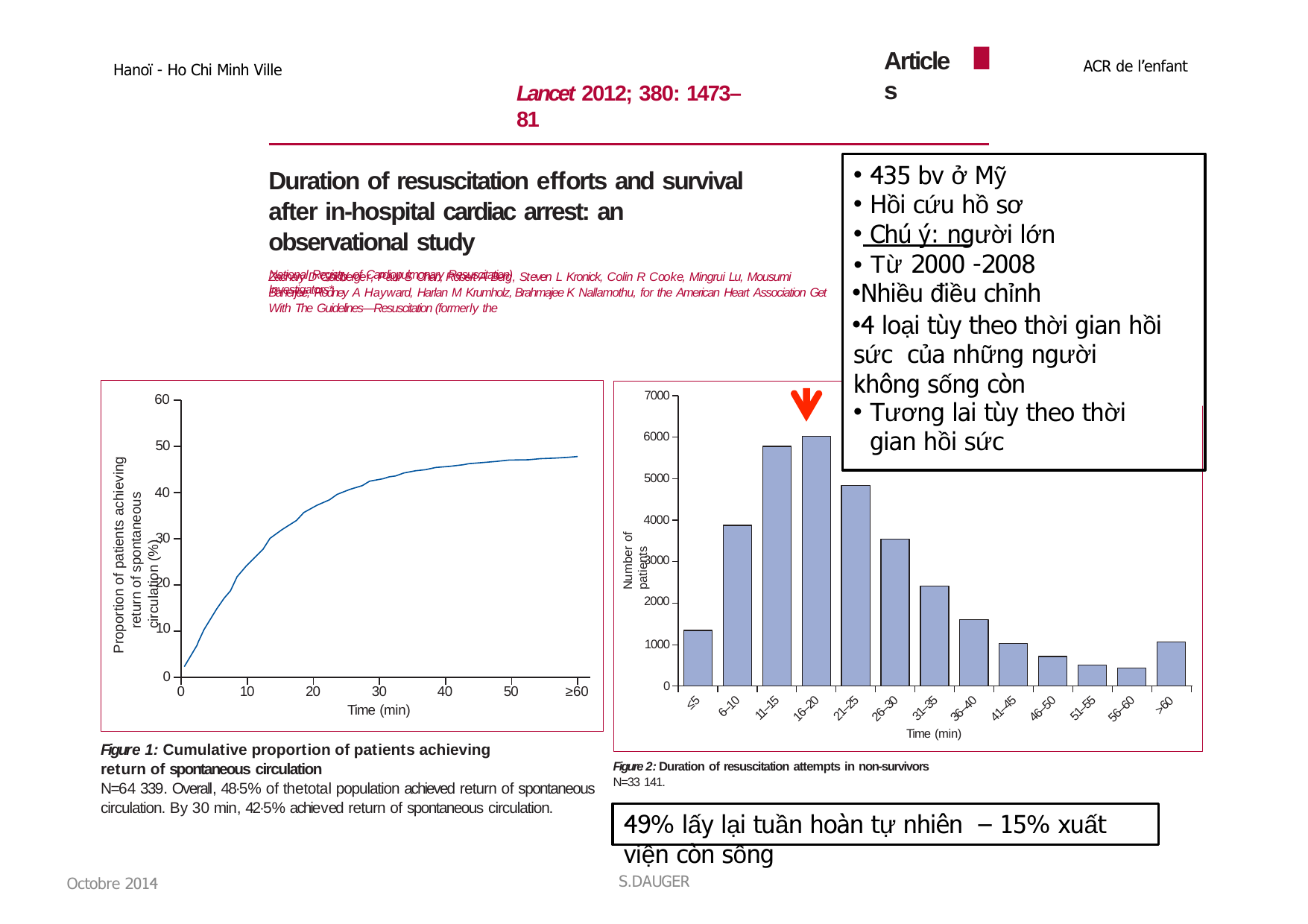

Articles

ACR de l’enfant
Hanoï - Ho Chi Minh Ville

Lancet 2012; 380: 1473–81
Lancet 2012; 380: 1473–81

435 bv ở Mỹ
Hồi cứu hồ sơ
Chú ý: người lớn
Duration of resuscitation eﬀorts and survival after in-hospital cardiac arrest: an observational study

Zachary D Goldberger, Paul S Chan, Robert A Berg, Steven L Kronick, Colin R Cooke, Mingrui Lu, Mousumi Banerjee, Rodney A Hayward, Harlan M Krumholz, Brahmajee K Nallamothu, for the American Heart Association Get With The Guidelines—Resuscitation (formerly the

• Từ 2000 -2008
Nhiều điều chỉnh
4 loại tùy theo thời gian hồi sức  của những người không sống còn
Tương lai tùy theo thời gian hồi sức
National Registry of Cardiopulmonary Resuscitation) Investigators*

7000

60

Proportion of patients achieving return of spontaneous circulation (%)
6000
50

5000
40

4000
30
3000
20
2000

10

Number of patients

1000

0

0
0
10
20
30
Time (min)
40
50
≥60

≤5
>60
6–10
11–15
31–35
21–25
51–55
16–20
41–45
26–30
36–40
46–50
56–60
Time (min)
Figure 1: Cumulative proportion of patients achieving return of spontaneous circulation
N=64 339. Overall, 48·5% of thetotal population achieved return of spontaneous circulation. By 30 min, 42·5% achieved return of spontaneous circulation.
Figure 2: Duration of resuscitation attempts in non-survivors
N=33 141.

49% lấy lại tuần hoàn tự nhiên  – 15% xuất viện còn sống
Octobre 2014
S.DAUGER